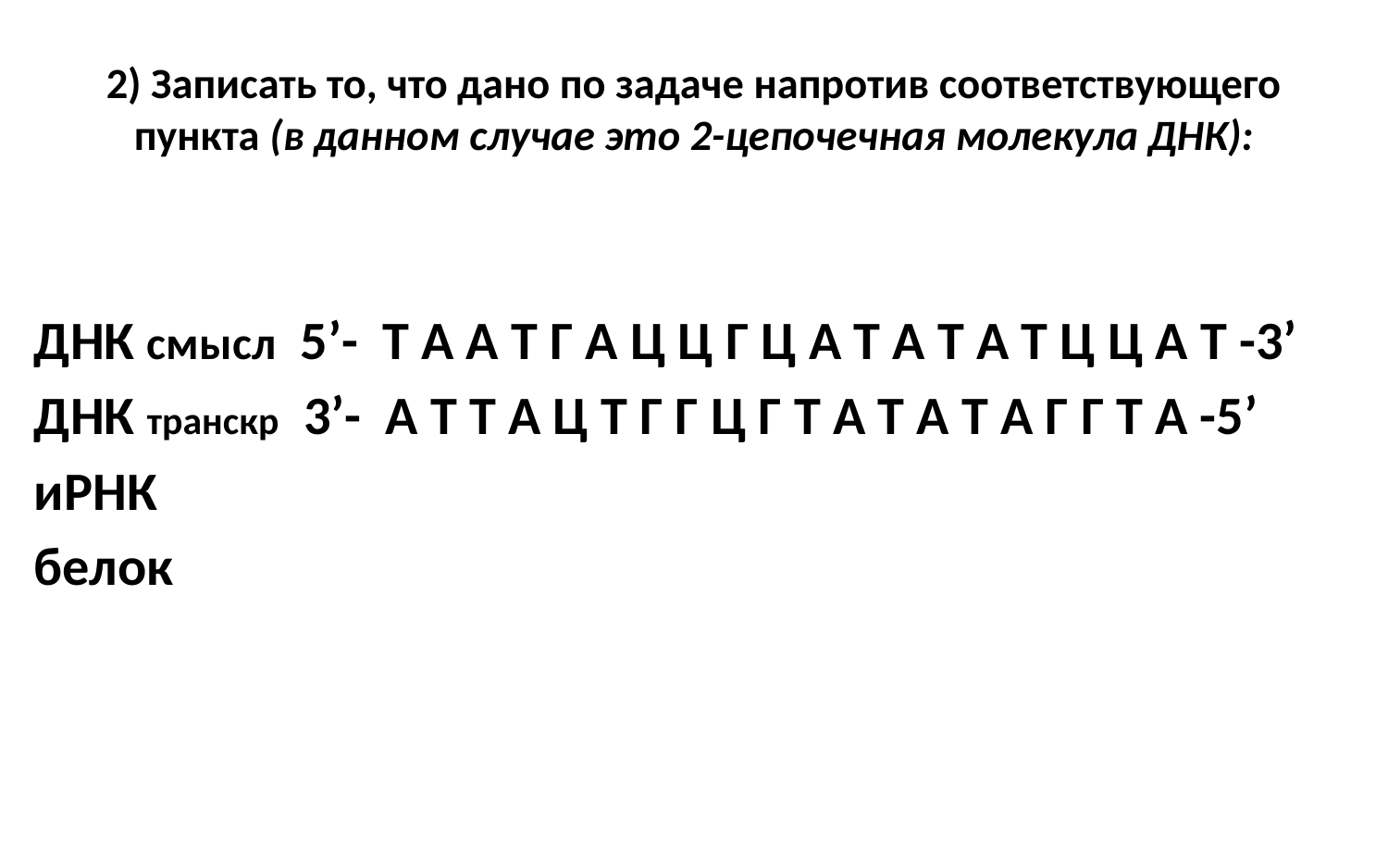

# 2) Записать то, что дано по задаче напротив соответствующего пункта (в данном случае это 2-цепочечная молекула ДНК):
ДНК смысл  5’-  Т А А Т Г А Ц Ц Г Ц А Т А Т А Т Ц Ц А Т -3’
ДНК транскр  3’-  А Т Т А Ц Т Г Г Ц Г Т А Т А Т А Г Г Т А -5’
иРНК
белок